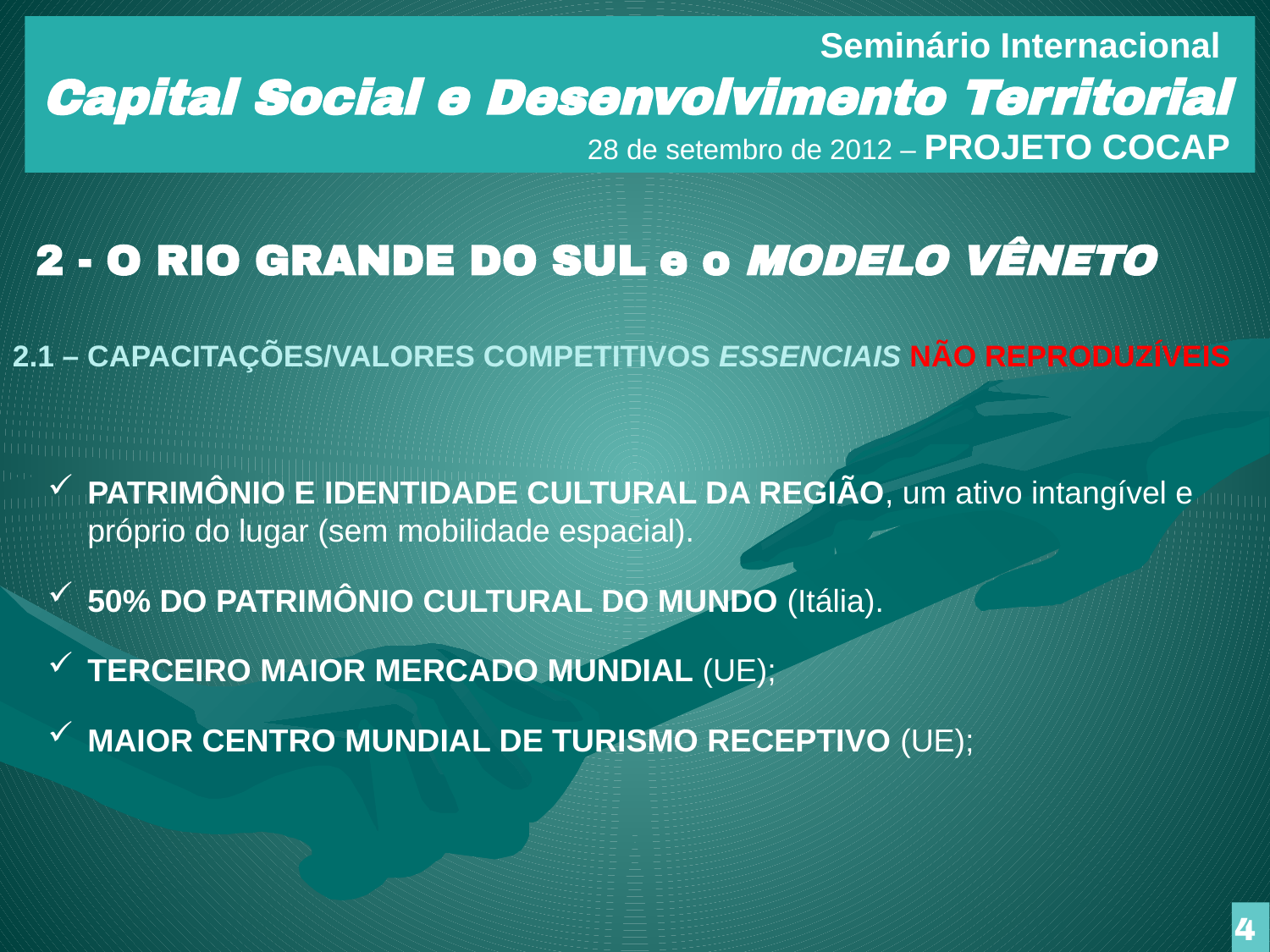

Seminário Internacional
Capital Social e Desenvolvimento Territorial
28 de setembro de 2012 – PROJETO COCAP
2 - O RIO GRANDE DO SUL e o MODELO VÊNETO
2.1 – CAPACITAÇÕES/VALORES COMPETITIVOS ESSENCIAIS NÃO REPRODUZÍVEIS

PATRIMÔNIO E IDENTIDADE CULTURAL DA REGIÃO, um ativo intangível e próprio do lugar (sem mobilidade espacial).
50% DO PATRIMÔNIO CULTURAL DO MUNDO (Itália).
TERCEIRO MAIOR MERCADO MUNDIAL (UE);
MAIOR CENTRO MUNDIAL DE TURISMO RECEPTIVO (UE);
4
Para o envolvimento da comunidade empresarial em projetos comuns, como no caso de consórcios, não há necessidade de um grande número de empresas e quando isto ocorre geralmente as iniciativas são menos eficientes... quem gosta de ajuntamento grande são os políticos e geralmente quando estes se envolvem os objetivos originais são desvirtuados... (Paolo Gurisatti em palestra na Fondazione di Venezia);